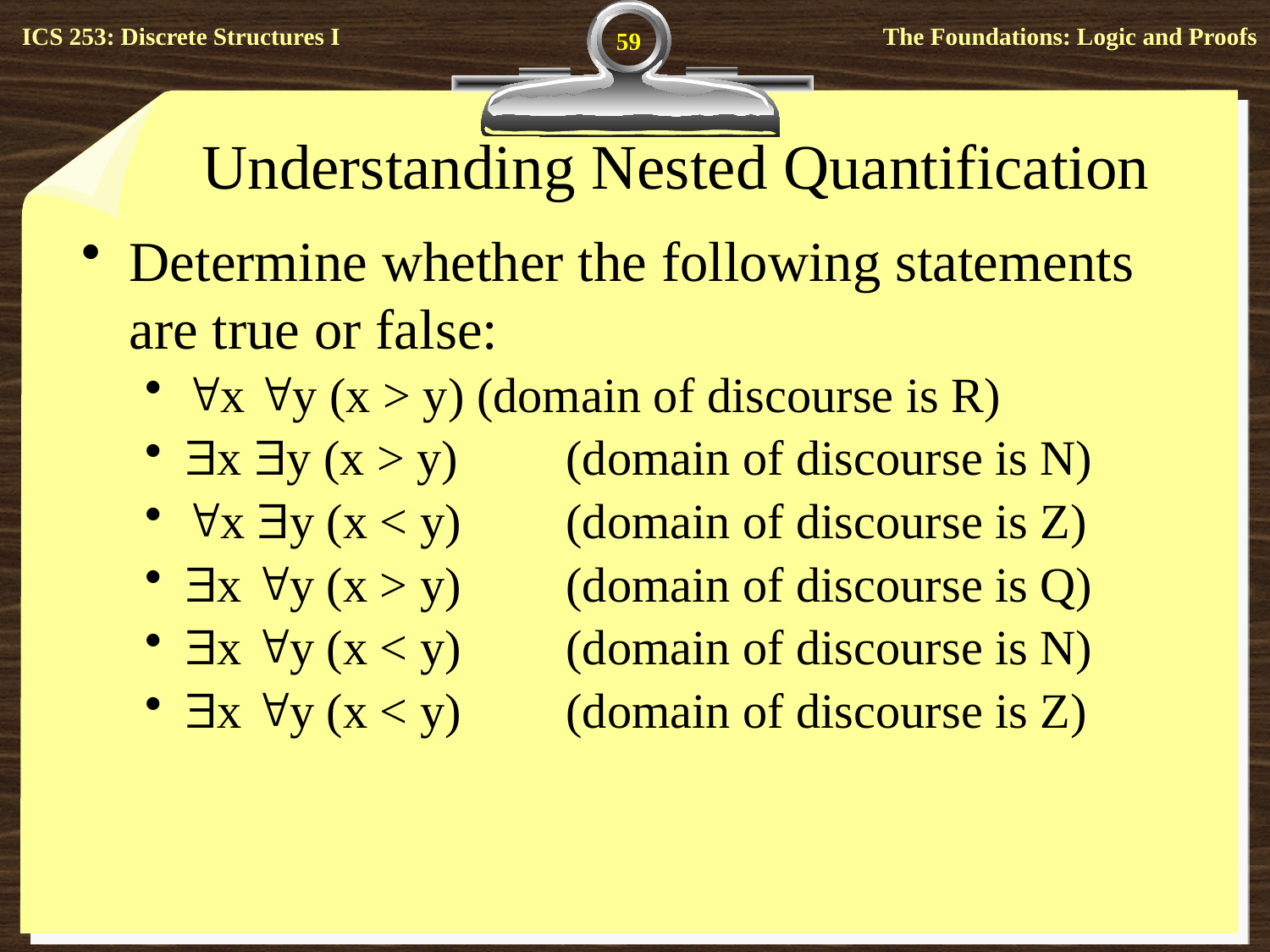

59
# Understanding Nested Quantification
Determine whether the following statements are true or false:
∀x ∀y (x > y) (domain of discourse is R)
∃x ∃y (x > y)	(domain of discourse is N)
∀x ∃y (x < y)	(domain of discourse is Z)
∃x ∀y (x > y)	(domain of discourse is Q)
∃x ∀y (x < y)	(domain of discourse is N)
∃x ∀y (x < y)	(domain of discourse is Z)